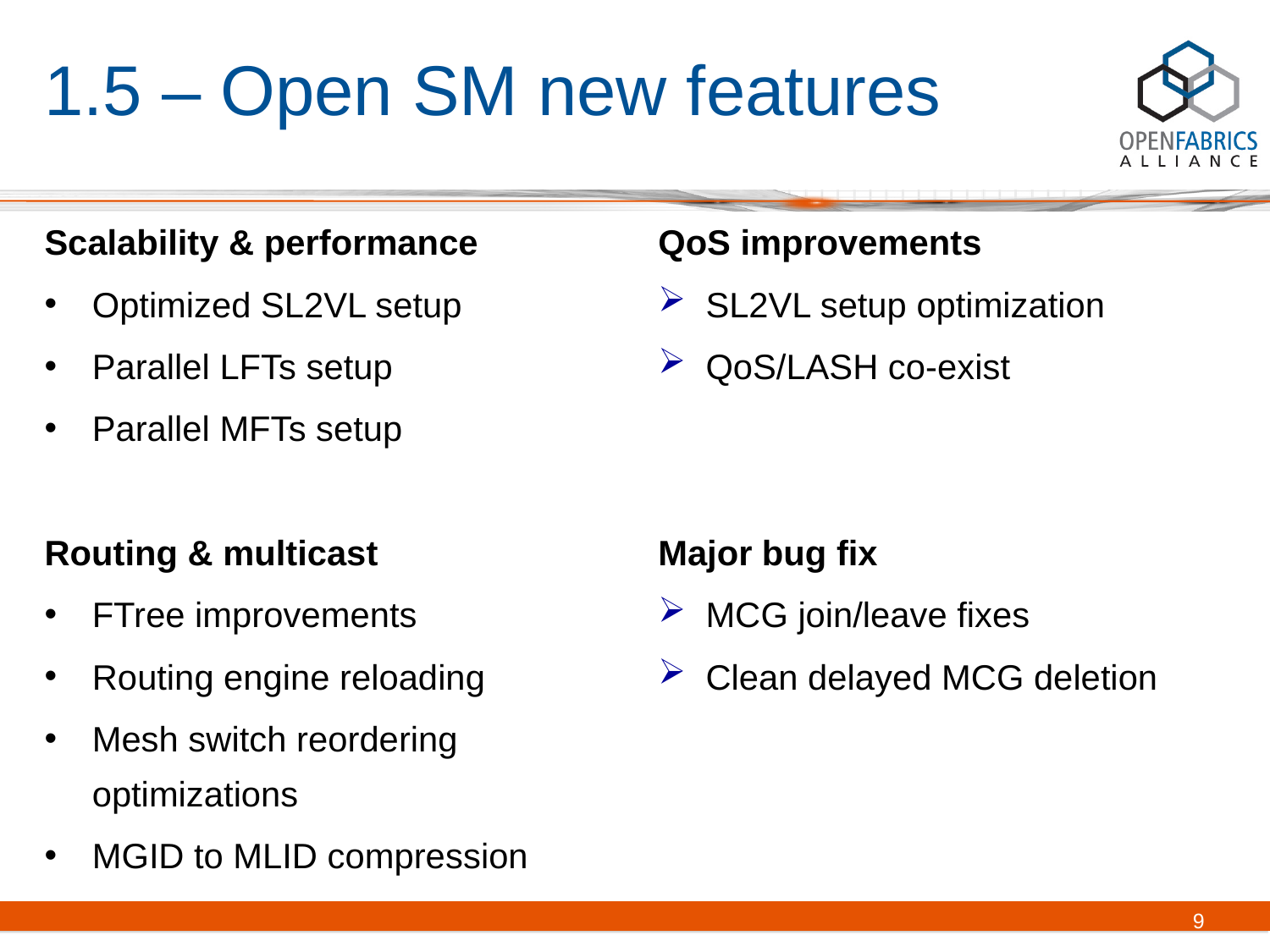

# 1.5 – Open SM new features
Scalability & performance
Optimized SL2VL setup
Parallel LFTs setup
Parallel MFTs setup

Routing & multicast
FTree improvements
Routing engine reloading
Mesh switch reordering optimizations
MGID to MLID compression
QoS improvements
SL2VL setup optimization
QoS/LASH co-exist

Major bug fix
MCG join/leave fixes
Clean delayed MCG deletion
9